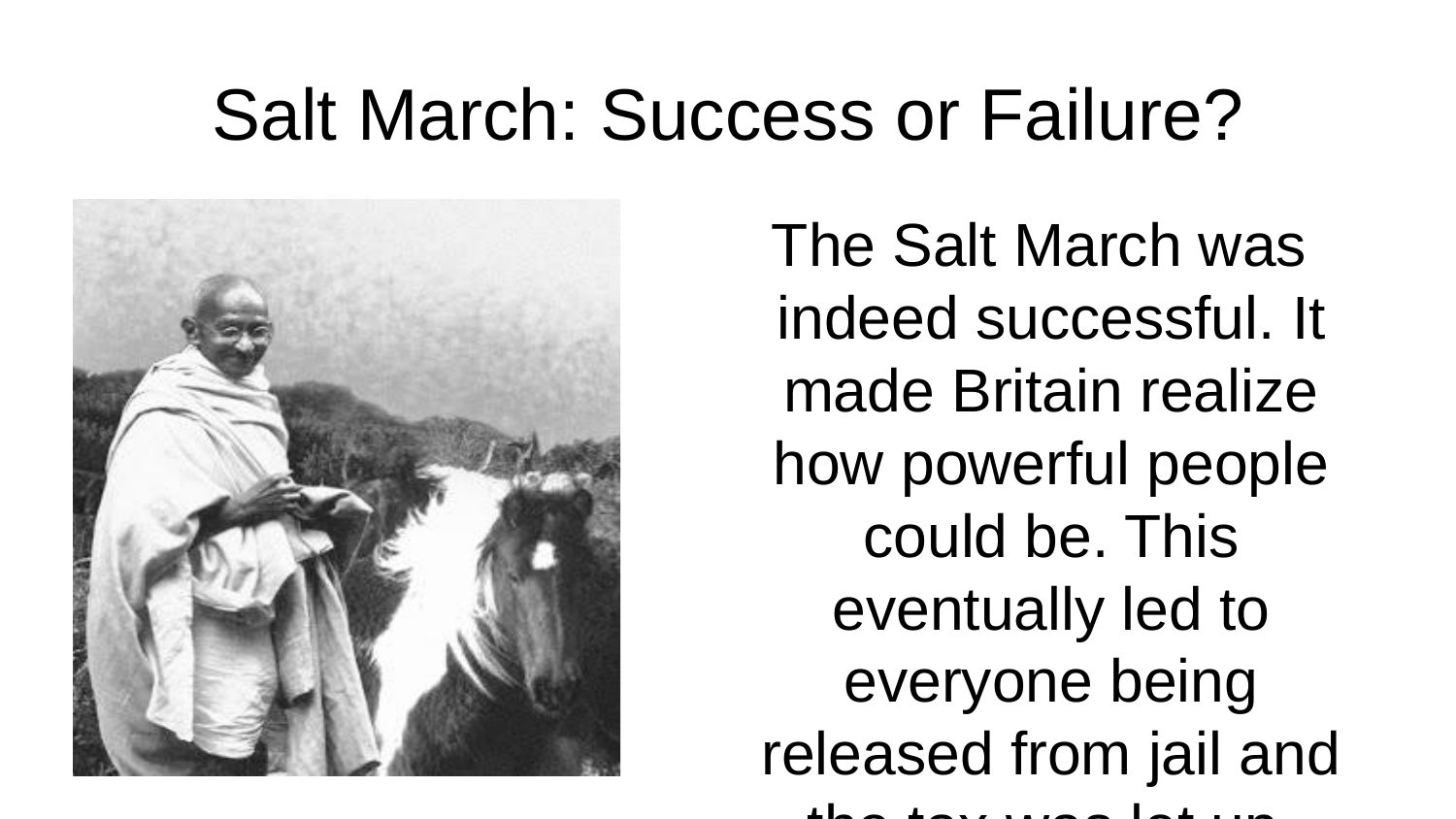

# Salt March: Success or Failure?
The Salt March was indeed successful. It made Britain realize how powerful people could be. This eventually led to everyone being released from jail and the tax was let up.